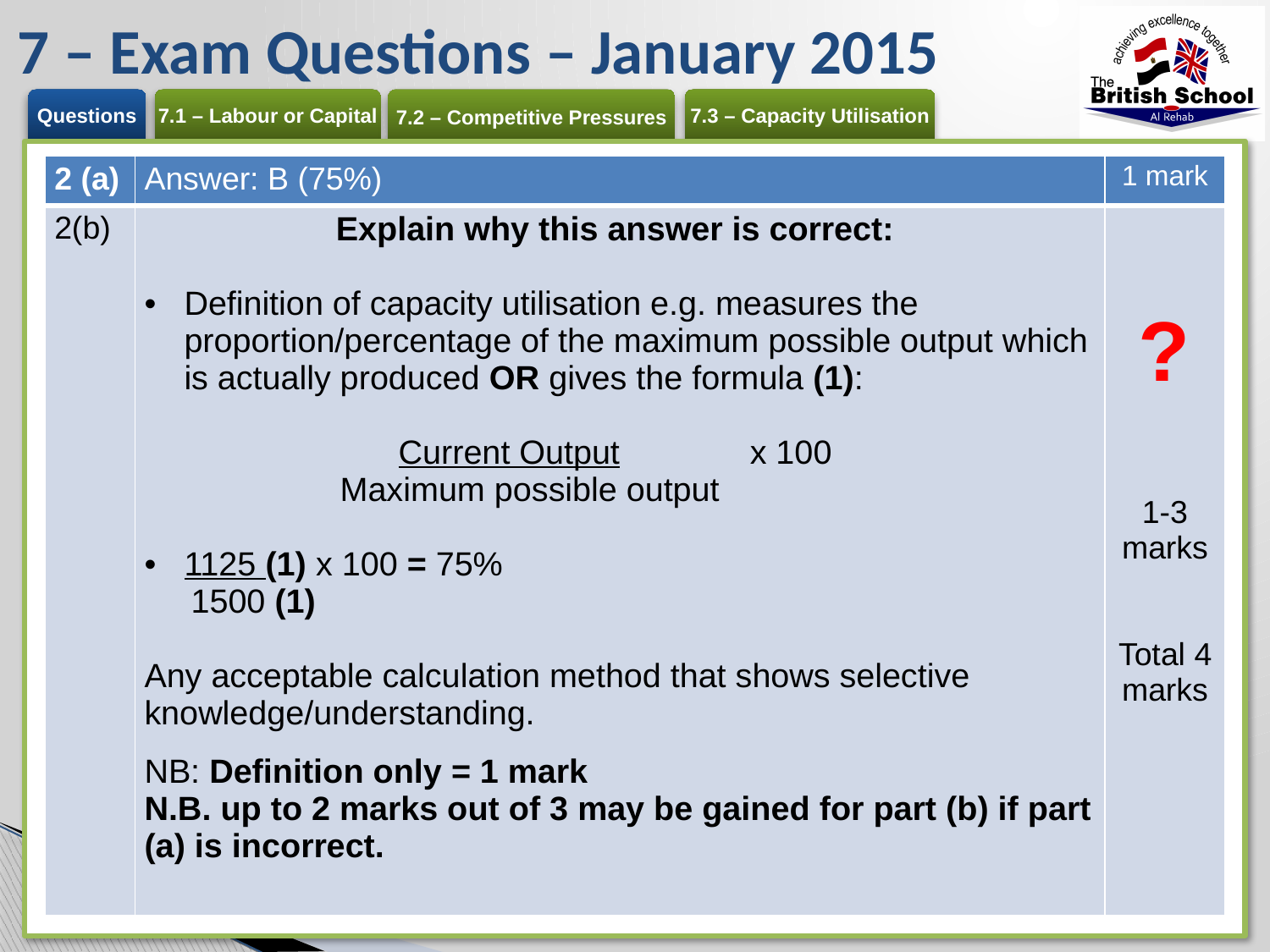

# 7 – Exam Questions – January 2015
| 2 (a) | Answer: B (75%) | 1 mark |
| --- | --- | --- |
| 2(b) | Explain why this answer is correct: Definition of capacity utilisation e.g. measures the proportion/percentage of the maximum possible output which is actually produced OR gives the formula (1): Current Output x 100 Maximum possible output 1125 (1) x 100 = 75% 1500 (1) Any acceptable calculation method that shows selective knowledge/understanding. NB: Definition only = 1 mark N.B. up to 2 marks out of 3 may be gained for part (b) if part (a) is incorrect. | 1-3 marks Total 4 marks |
?